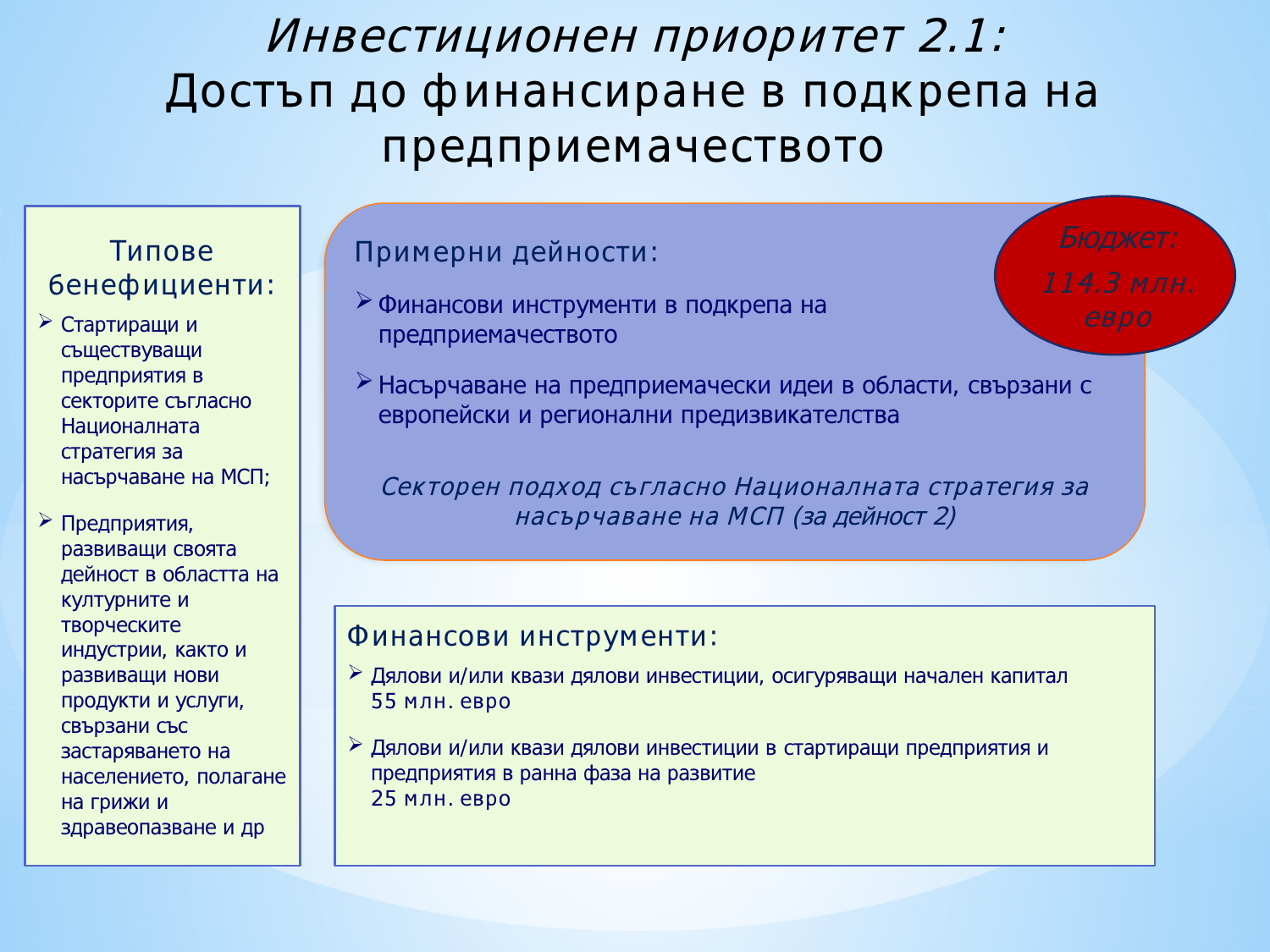

# Инвестиционен приоритет 2.1: Достъп до финансиране в подкрепа на предприемачеството
Бюджет:
114.3 млн. евро
Примерни дейности:
Финансови инструменти в подкрепа на
предприемачеството
Насърчаване на предприемачески идеи в области, свързани с европейски и регионални предизвикателства
Секторен подход съгласно Националната стратегия за насърчаване на МСП (за дейност 2)
Типове бенефициенти:
Стартиращи и съществуващи предприятия в секторите съгласно Националната стратегия за насърчаване на МСП;
Предприятия, развиващи своята дейност в областта на културните и творческите индустрии, както и развиващи нови продукти и услуги, свързани със застаряването на населението, полагане на грижи и здравеопазване и др
Финансови инструменти:
Дялови и/или квази дялови инвестиции, осигуряващи начален капитал
55 млн. евро
Дялови и/или квази дялови инвестиции в стартиращи предприятия и предприятия в ранна фаза на развитие
25 млн. евро